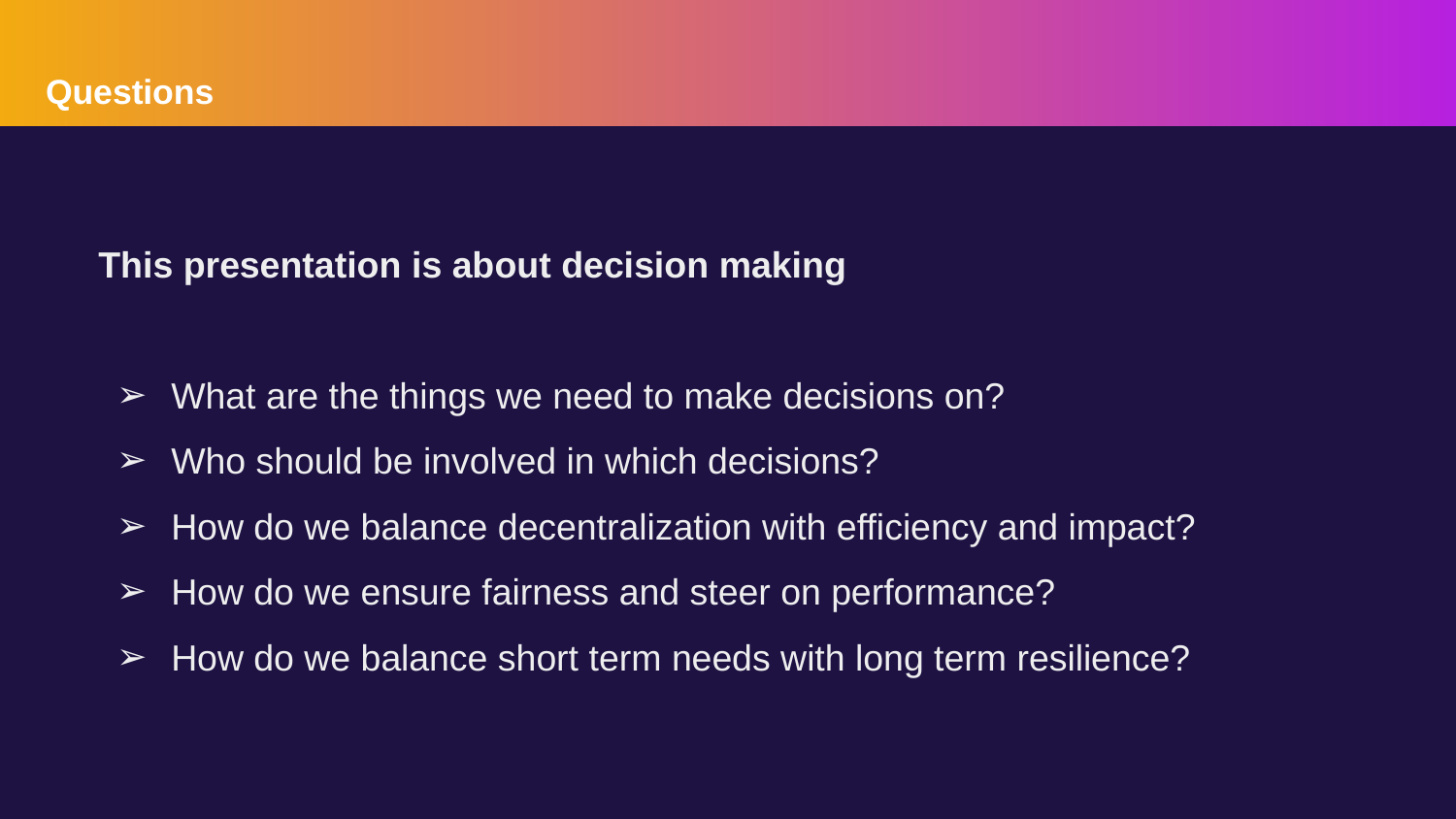

# Questions

This presentation is about decision making

What are the things we need to make decisions on?
Who should be involved in which decisions?
How do we balance decentralization with efficiency and impact?
How do we ensure fairness and steer on performance?
How do we balance short term needs with long term resilience?